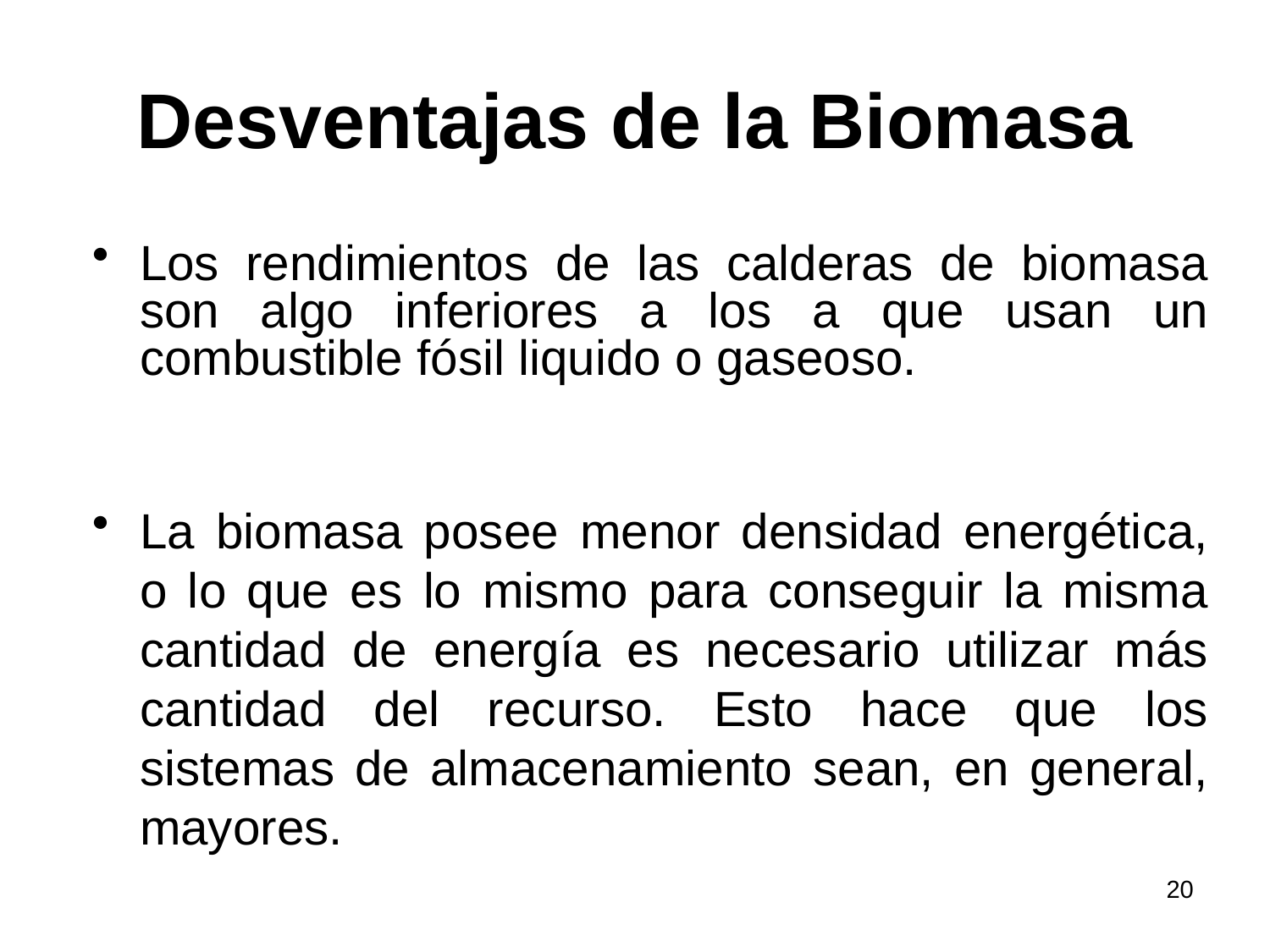

# Desventajas de la Biomasa

Los rendimientos de las calderas de biomasa son algo inferiores a los a que usan un combustible fósil liquido o gaseoso.

La biomasa posee menor densidad energética, o lo que es lo mismo para conseguir la misma cantidad de energía es necesario utilizar más cantidad del recurso. Esto hace que los sistemas de almacenamiento sean, en general, mayores.

20